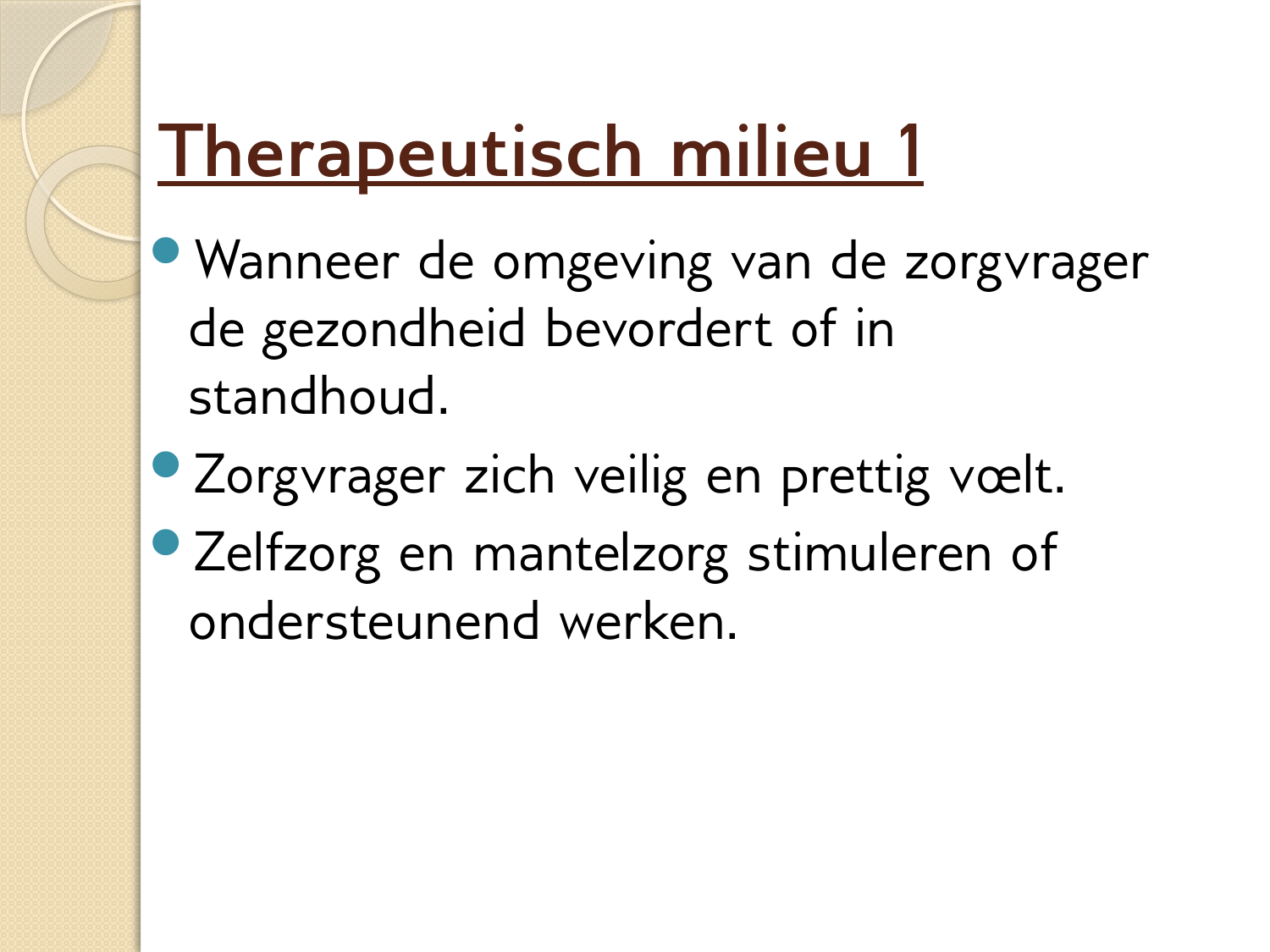

# Therapeutisch milieu 1
Wanneer de omgeving van de zorgvrager de gezondheid bevordert of in standhoud.
Zorgvrager zich veilig en prettig voelt.
Zelfzorg en mantelzorg stimuleren of ondersteunend werken.